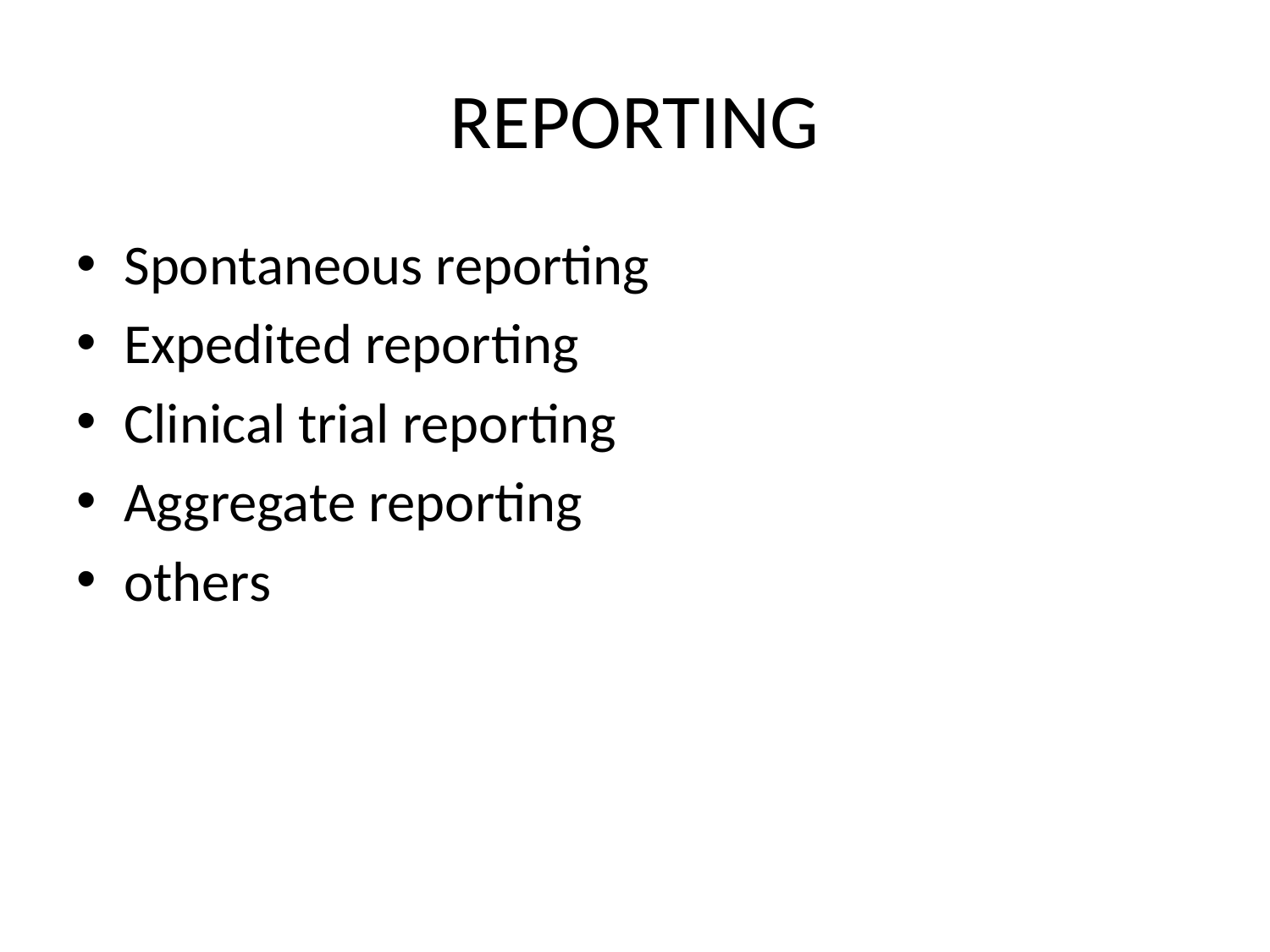

# REPORTING
Spontaneous reporting
Expedited reporting
Clinical trial reporting
Aggregate reporting
others